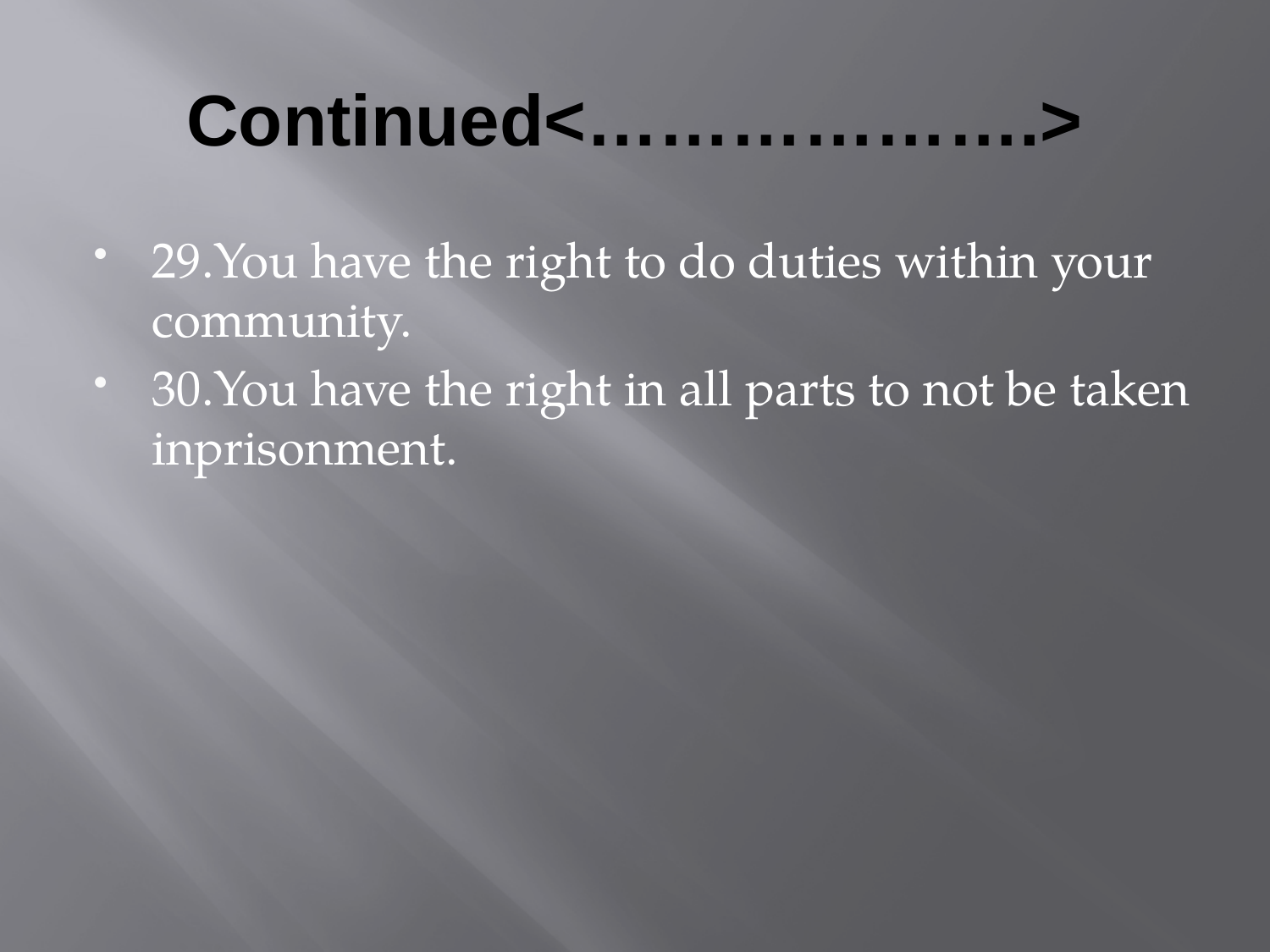

# Continued<……………….>
29.You have the right to do duties within your community.
30.You have the right in all parts to not be taken inprisonment.